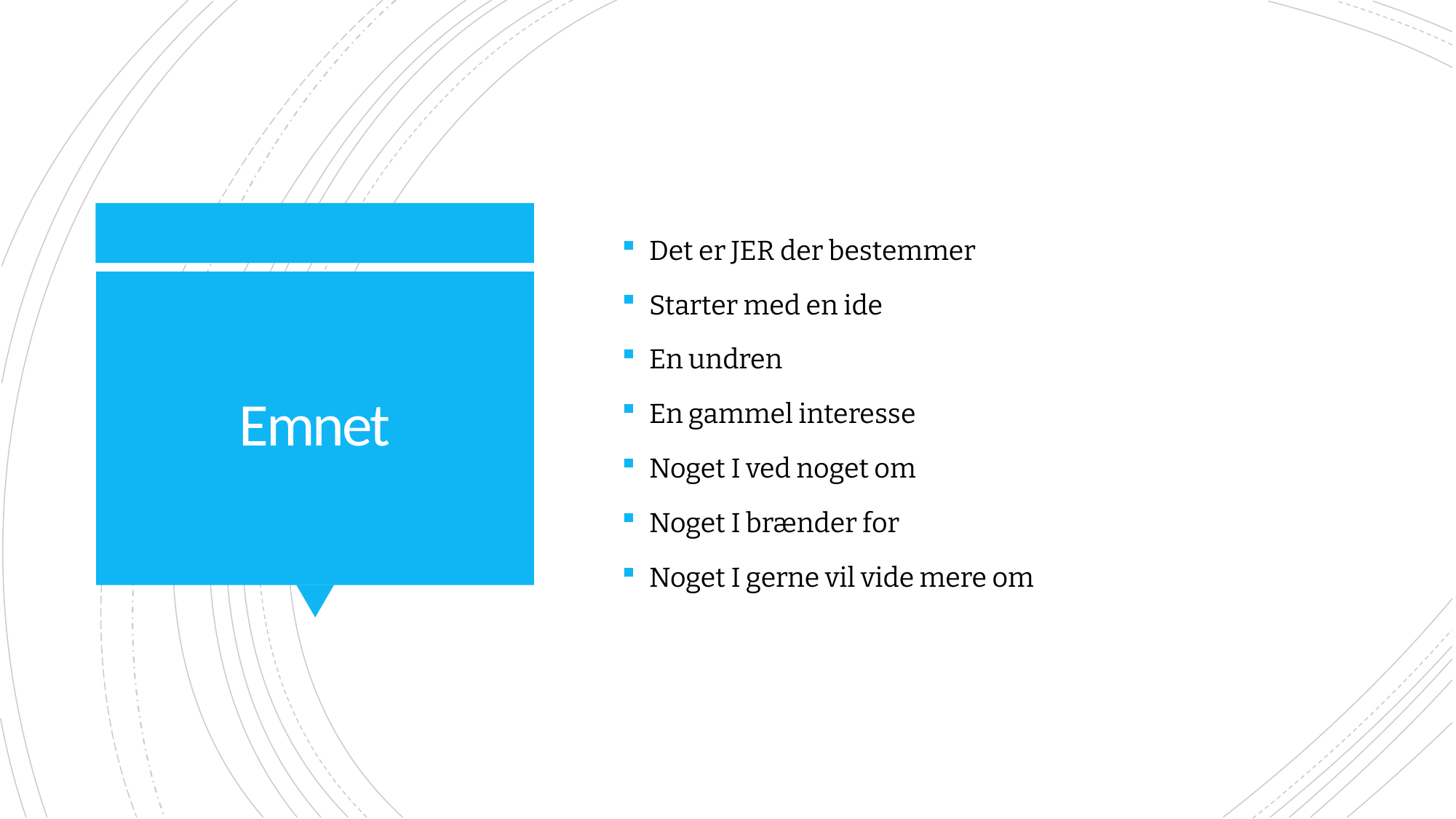

Det er JER der bestemmer
Starter med en ide
En undren
En gammel interesse
Noget I ved noget om
Noget I brænder for
Noget I gerne vil vide mere om
# Emnet